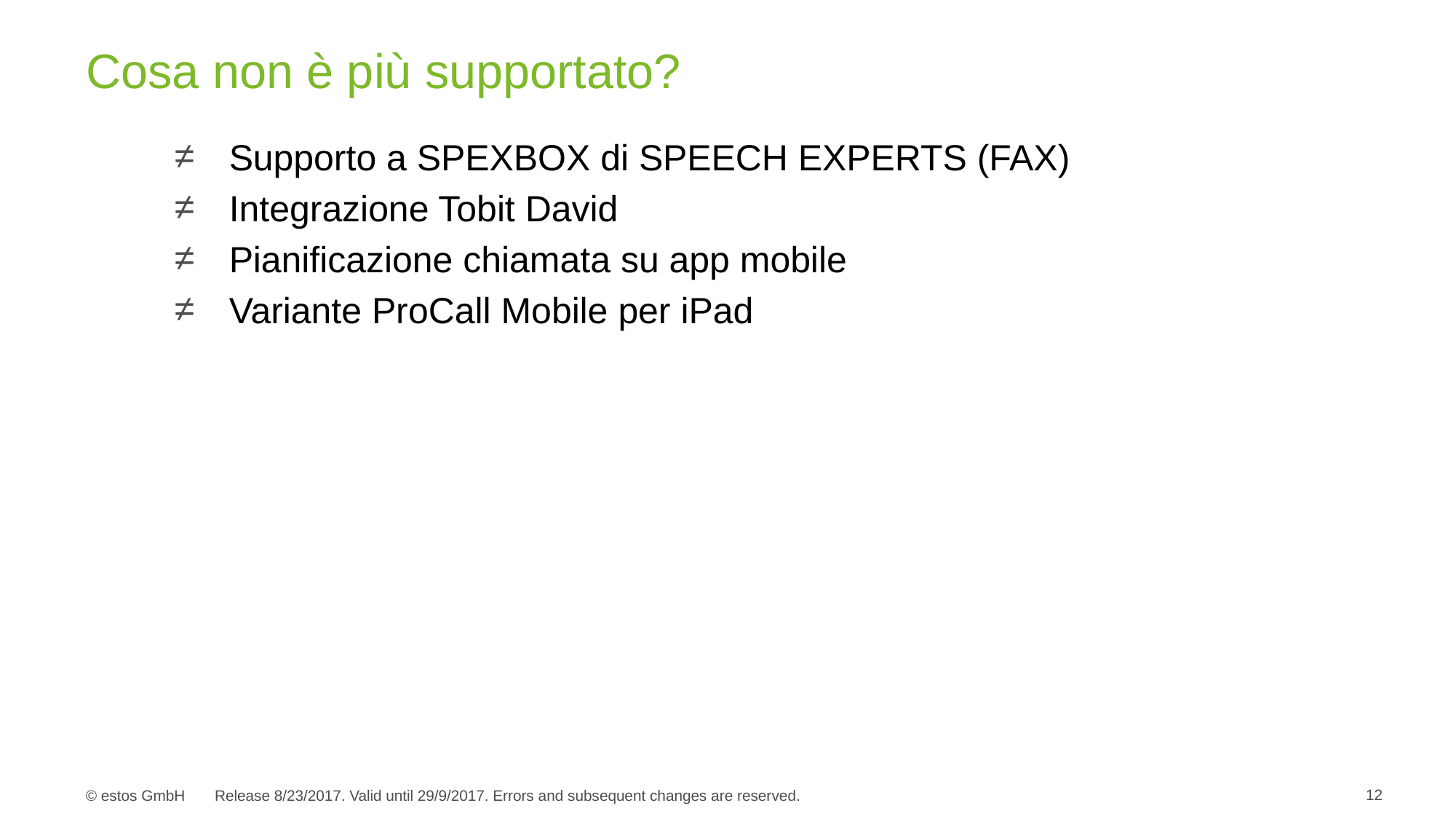

# Cosa non è più supportato?
Supporto a SPEXBOX di SPEECH EXPERTS (FAX)
Integrazione Tobit David
Pianificazione chiamata su app mobile
Variante ProCall Mobile per iPad

© estos GmbH
Release 8/23/2017. Valid until 29/9/2017. Errors and subsequent changes are reserved.
12